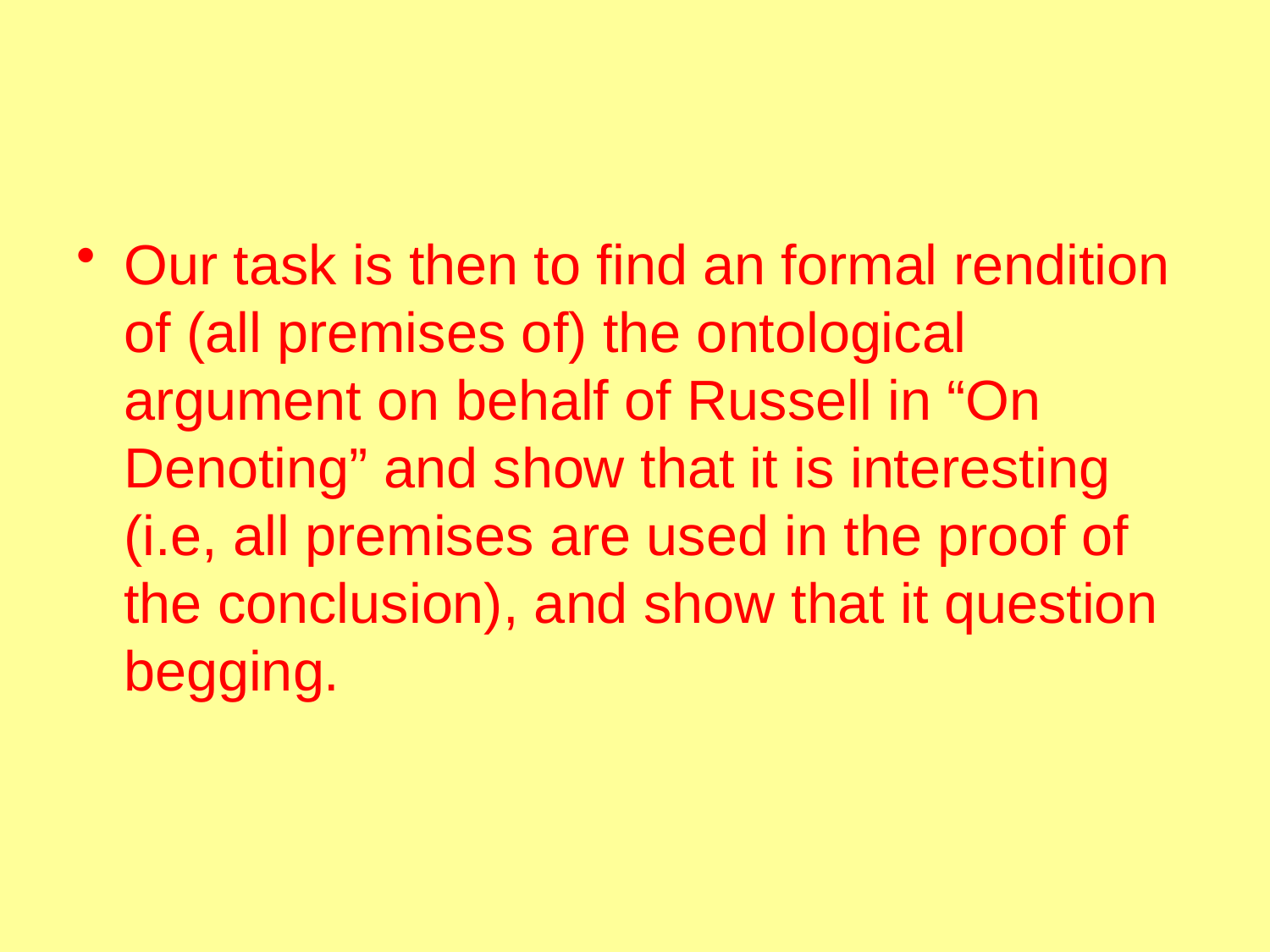

Our task is then to find an formal rendition of (all premises of) the ontological argument on behalf of Russell in “On Denoting” and show that it is interesting (i.e, all premises are used in the proof of the conclusion), and show that it question begging.